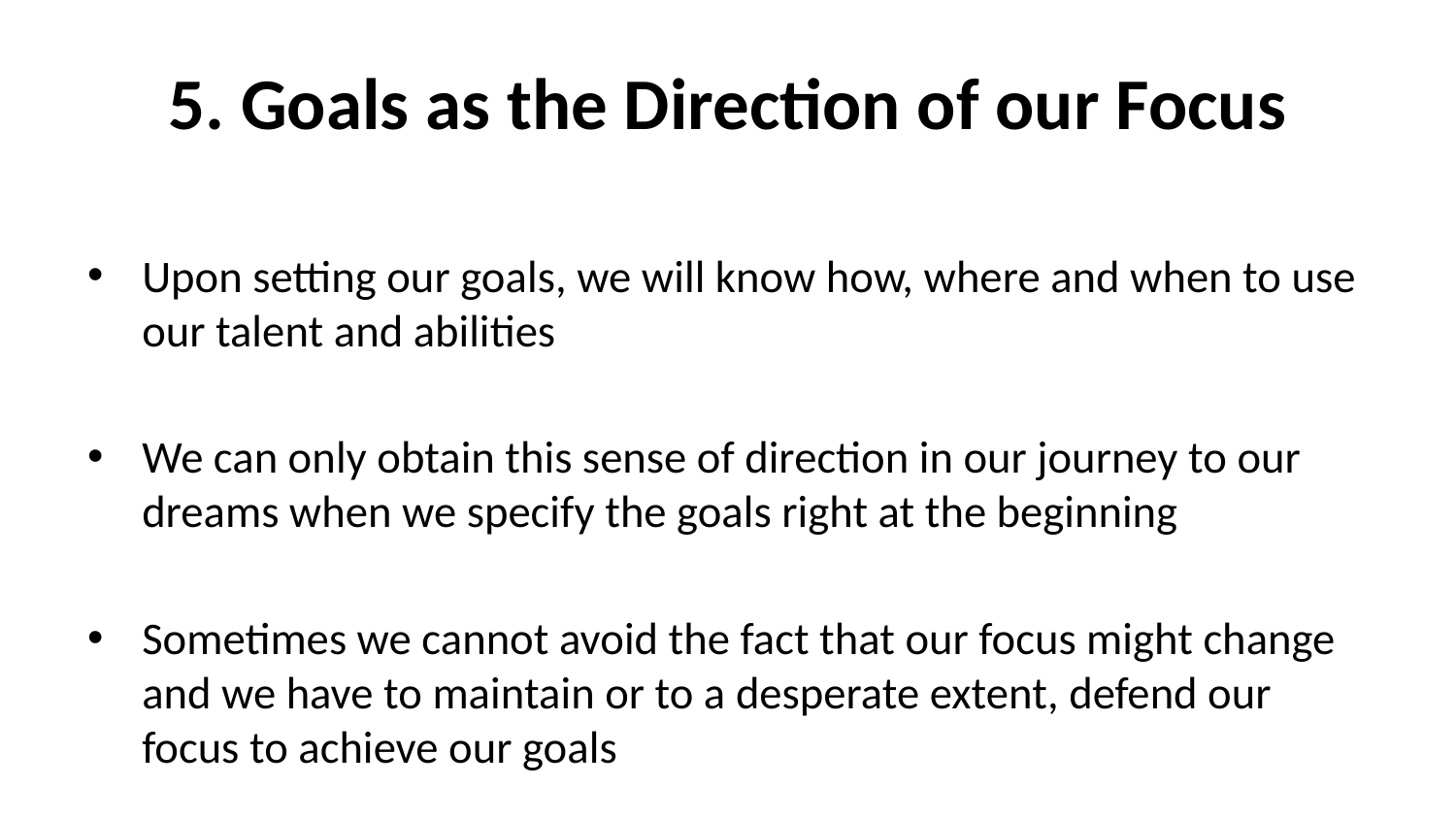

# 5. Goals as the Direction of our Focus
Upon setting our goals, we will know how, where and when to use our talent and abilities

We can only obtain this sense of direction in our journey to our dreams when we specify the goals right at the beginning

Sometimes we cannot avoid the fact that our focus might change and we have to maintain or to a desperate extent, defend our focus to achieve our goals